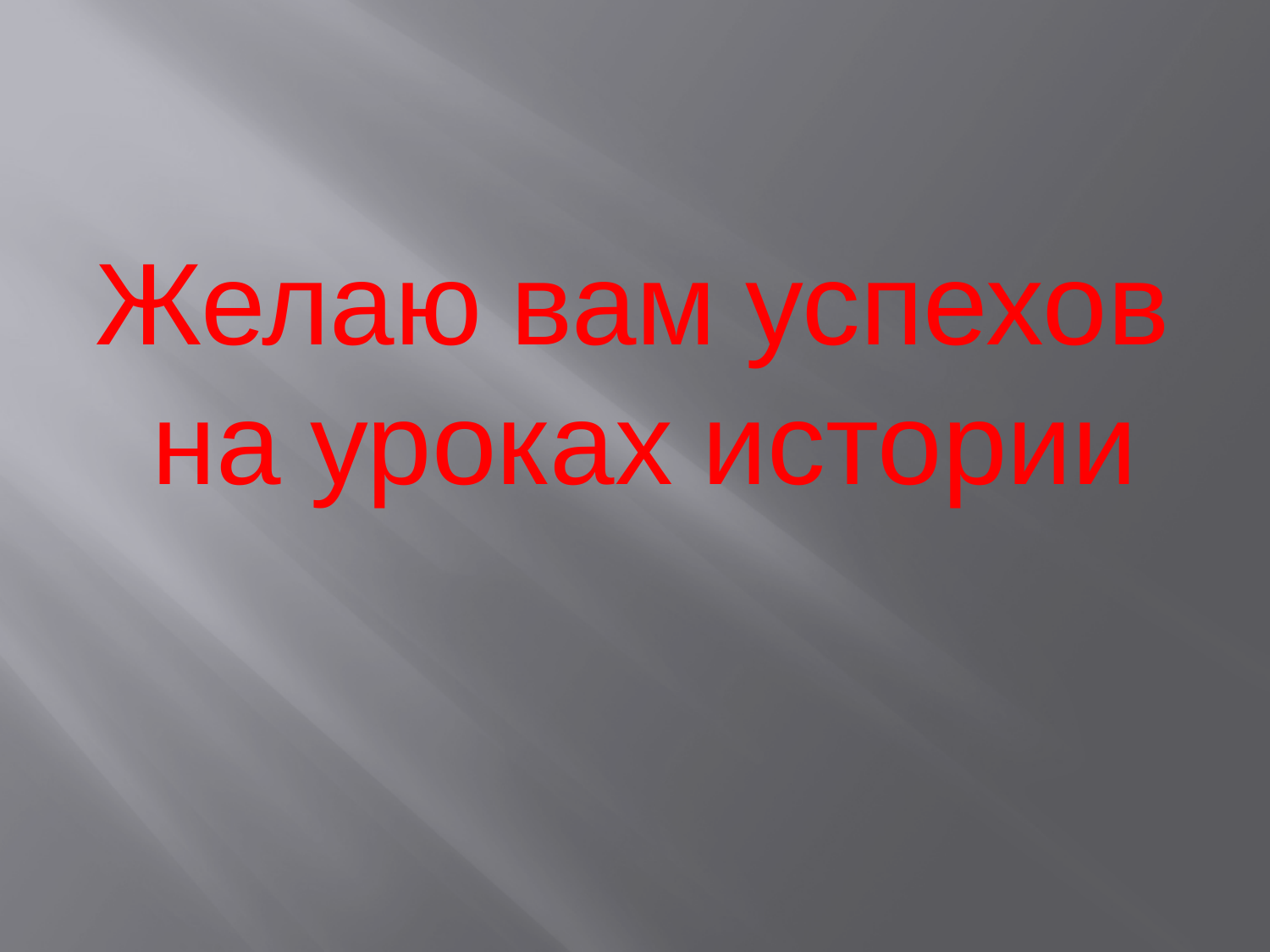

#
Желаю вам успехов на уроках истории